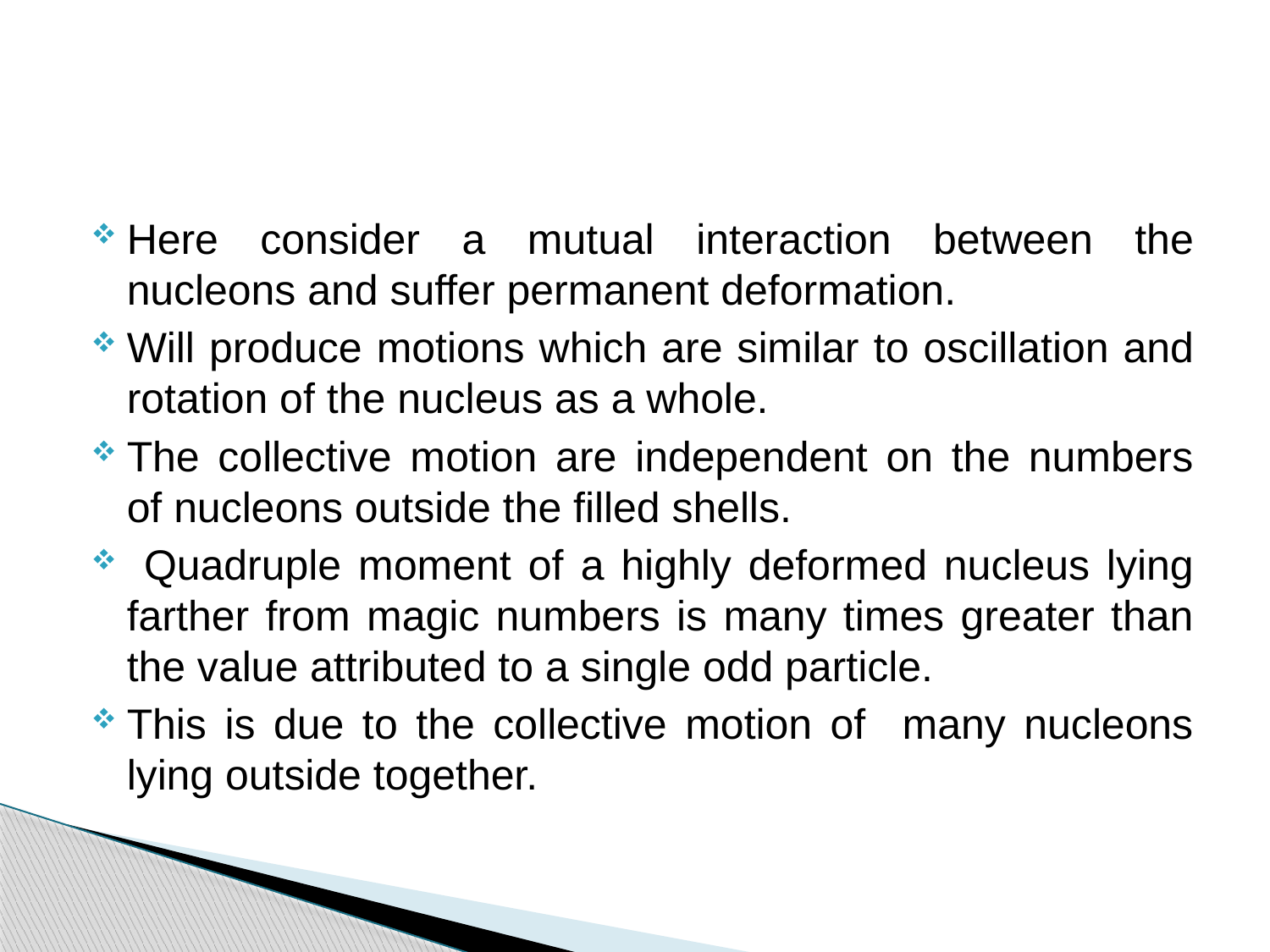

Here consider a mutual interaction between the nucleons and suffer permanent deformation.
Will produce motions which are similar to oscillation and rotation of the nucleus as a whole.
The collective motion are independent on the numbers of nucleons outside the filled shells.
 Quadruple moment of a highly deformed nucleus lying farther from magic numbers is many times greater than the value attributed to a single odd particle.
This is due to the collective motion of  many nucleons lying outside together.